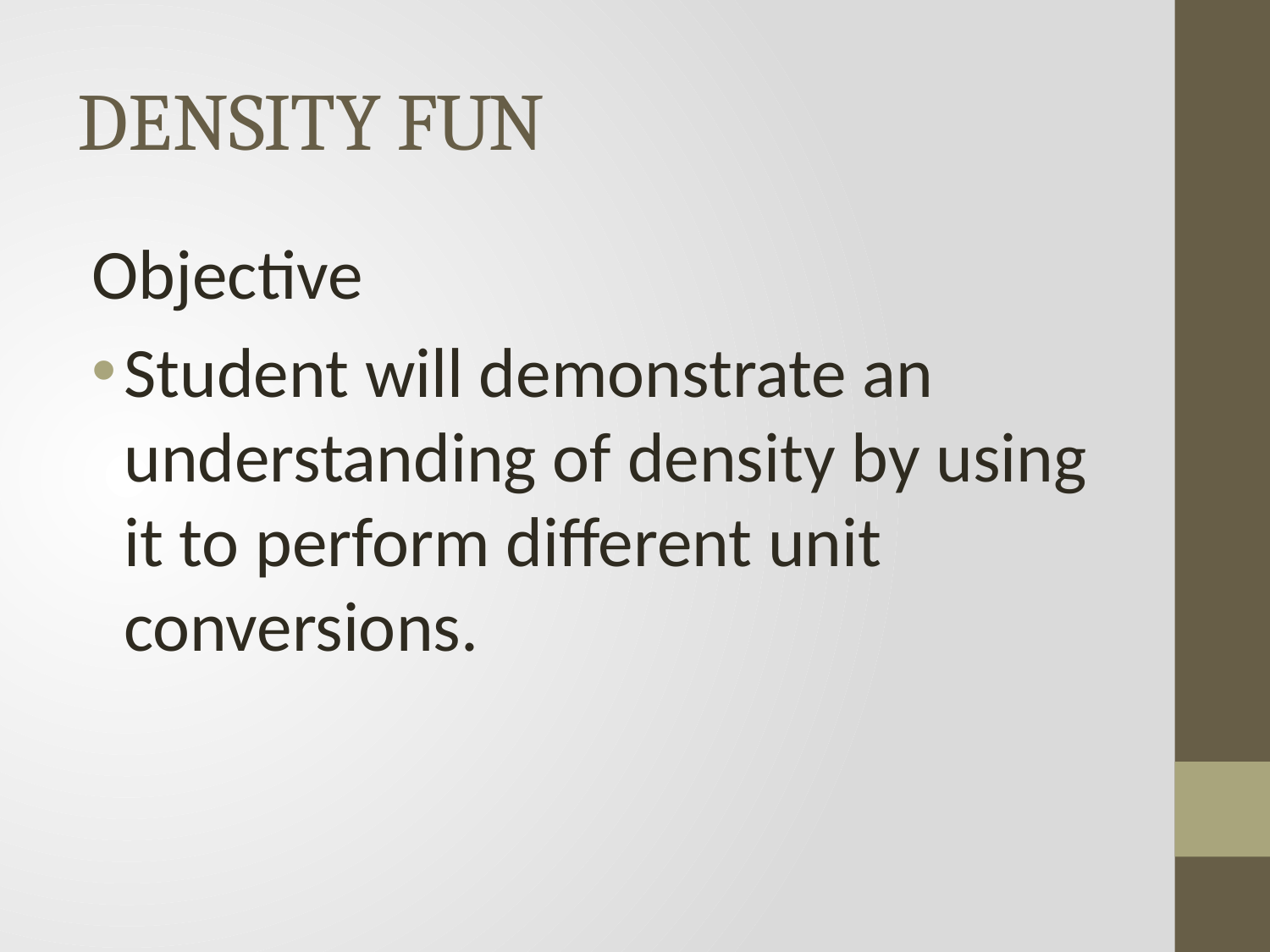

# DENSITY FUN
Objective
Student will demonstrate an understanding of density by using it to perform different unit conversions.